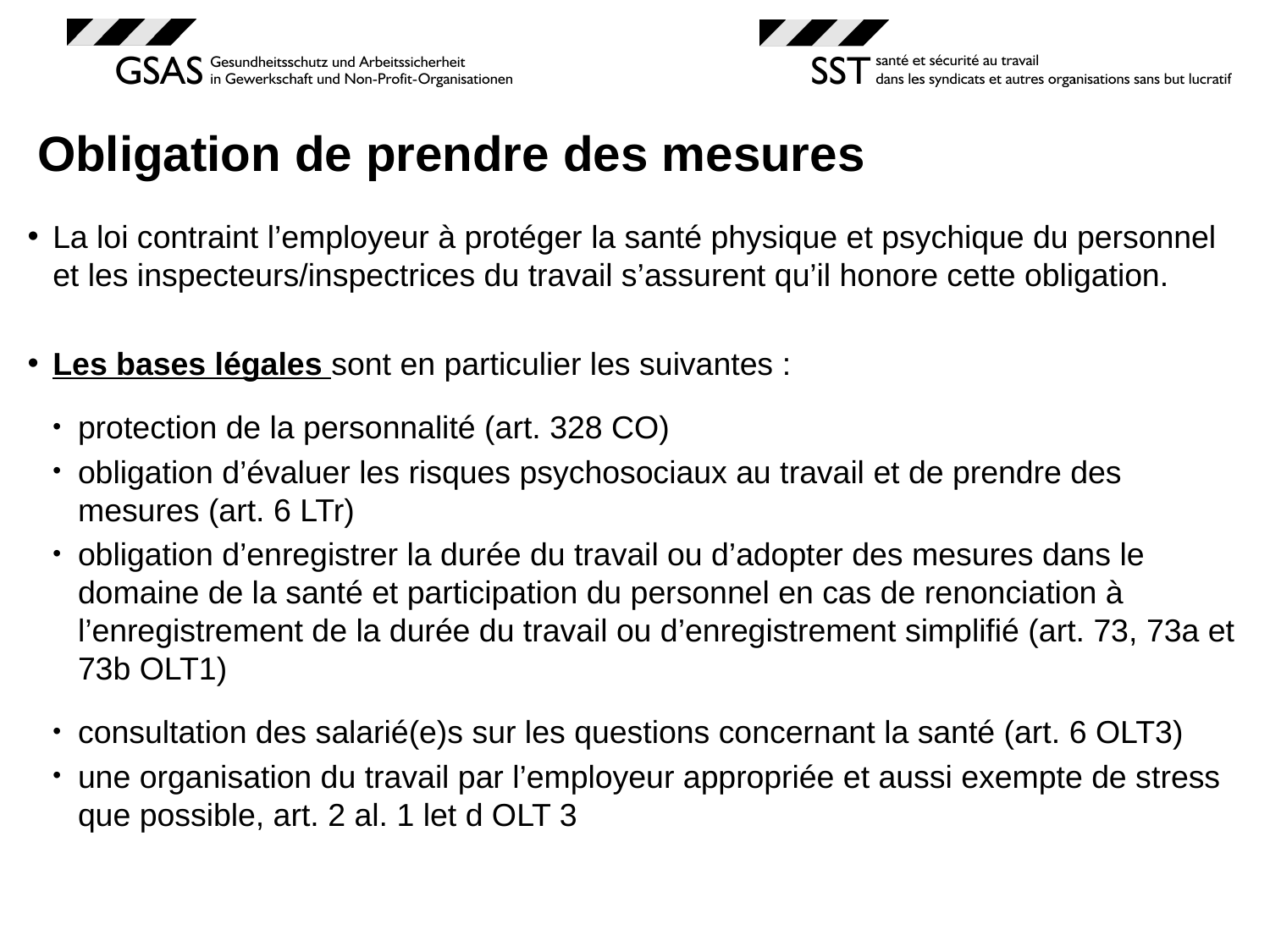

# Obligation de prendre des mesures

La loi contraint l’employeur à protéger la santé physique et psychique du personnel et les inspecteurs/inspectrices du travail s’assurent qu’il honore cette obligation.

Les bases légales sont en particulier les suivantes :
protection de la personnalité (art. 328 CO)
obligation d’évaluer les risques psychosociaux au travail et de prendre des mesures (art. 6 LTr)
obligation d’enregistrer la durée du travail ou d’adopter des mesures dans le domaine de la santé et participation du personnel en cas de renonciation à l’enregistrement de la durée du travail ou d’enregistrement simplifié (art. 73, 73a et 73b OLT1)
consultation des salarié(e)s sur les questions concernant la santé (art. 6 OLT3)
une organisation du travail par l’employeur appropriée et aussi exempte de stress que possible, art. 2 al. 1 let d OLT 3